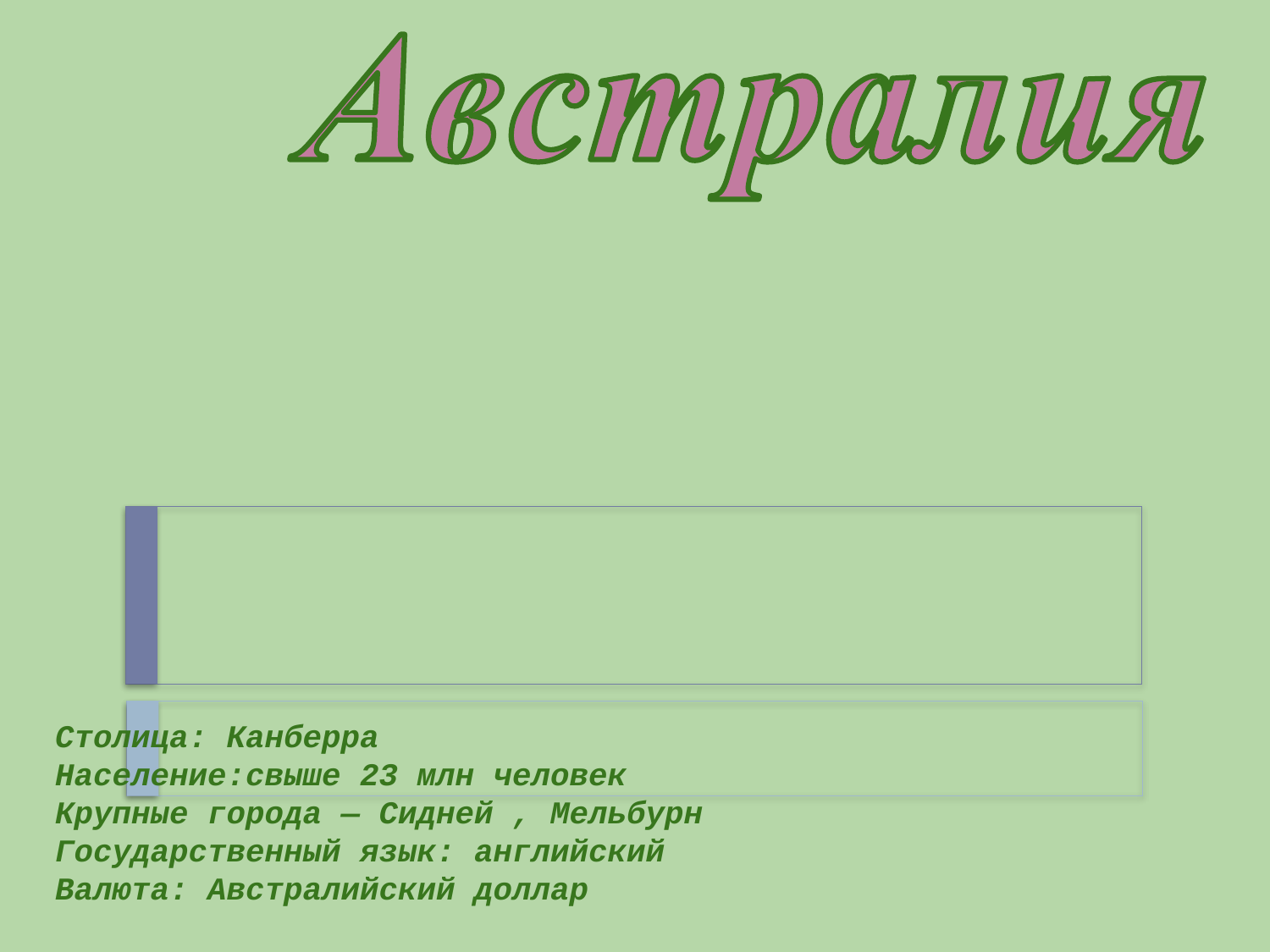

#
Столица: Канберра
Население:свыше 23 млн человек
Крупные города — Сидней , Мельбурн
Государственный язык: английский
Валюта: Австралийский доллар